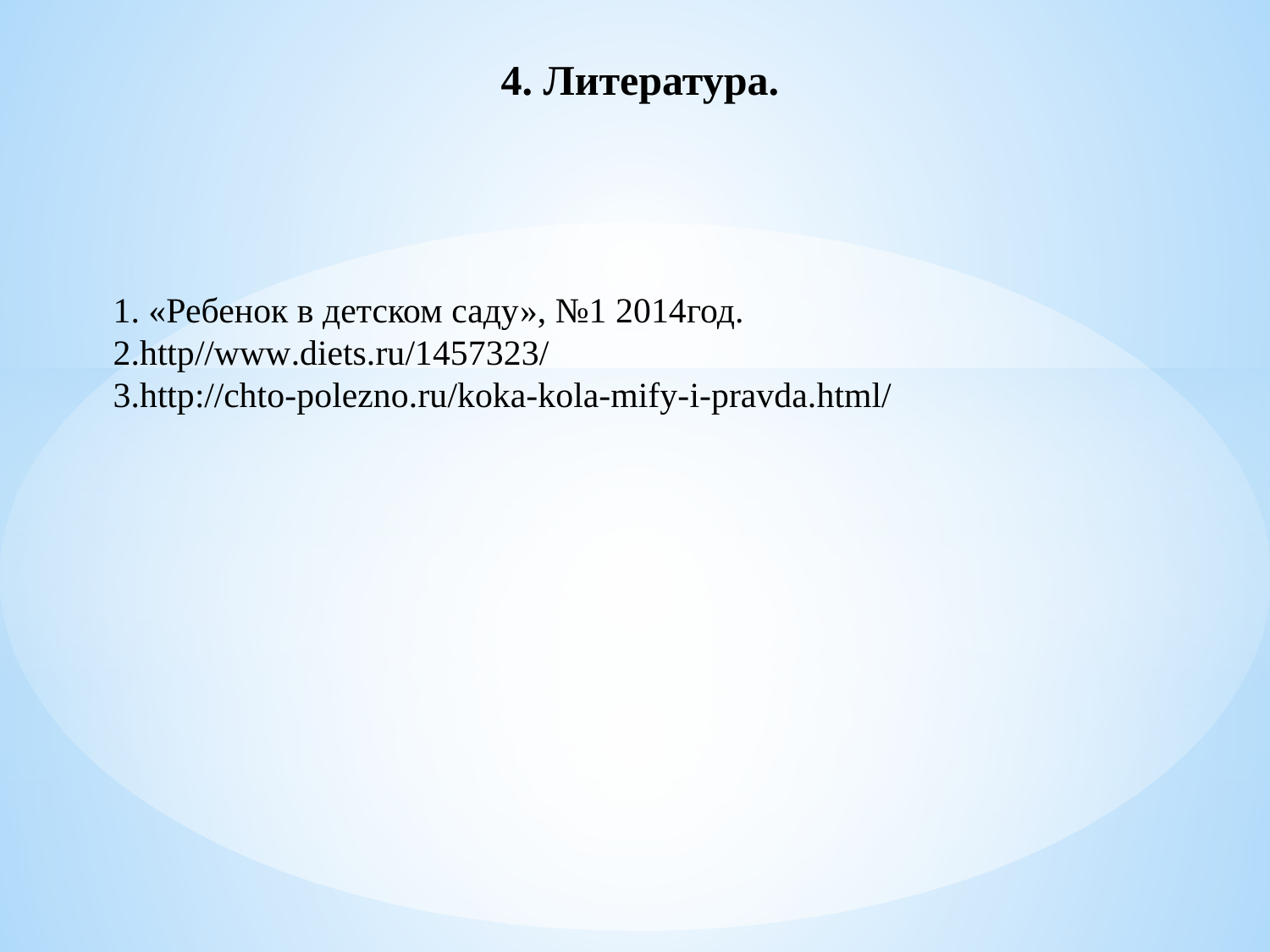

4. Литература.
# 1. «Ребенок в детском саду», №1 2014год. 2.http//www.diets.ru/1457323/ 3.http://chto-polezno.ru/koka-kola-mify-i-pravda.html/